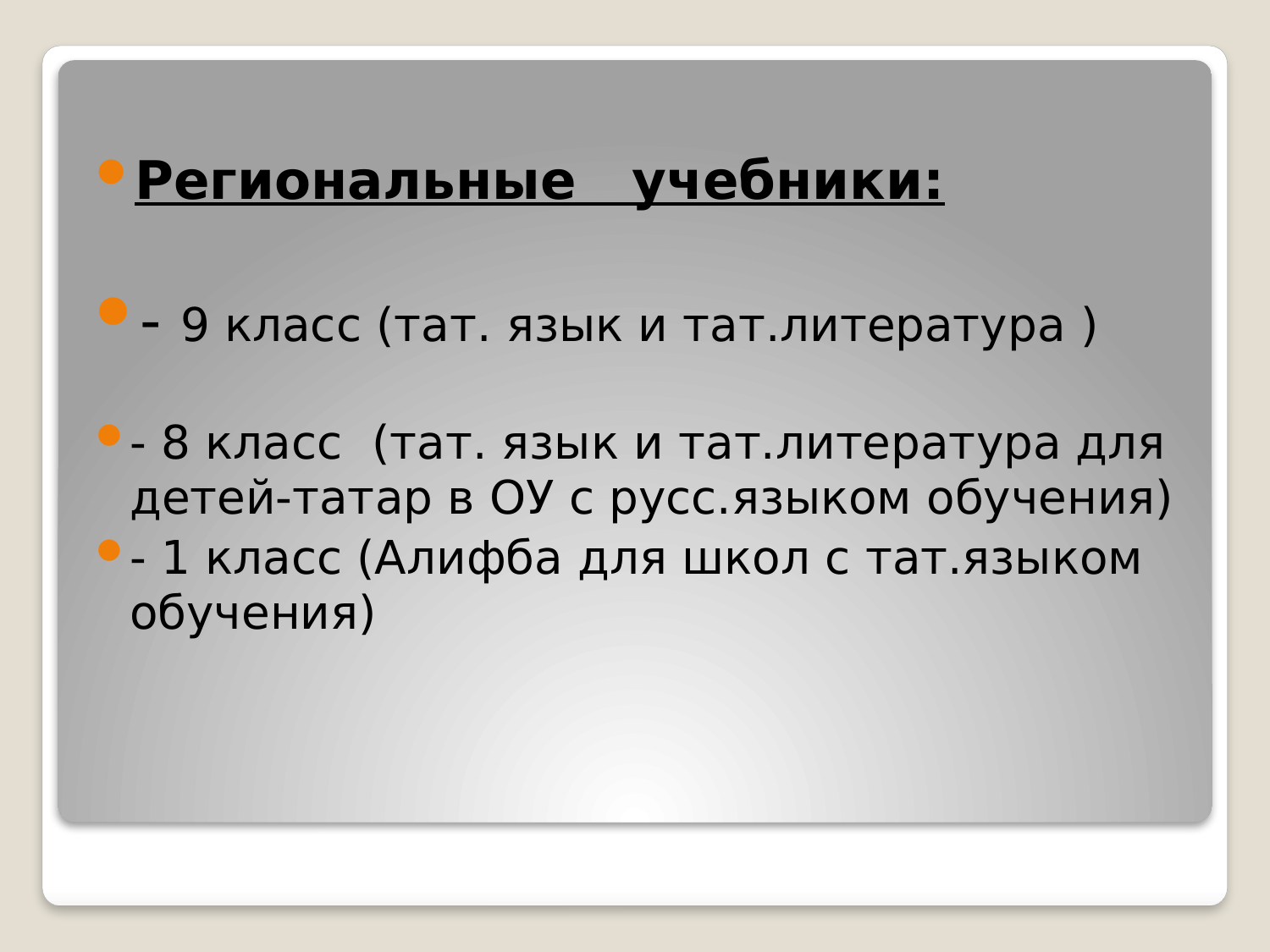

Региональные   учебники:

- 9 класс (тат. язык и тат.литература )
- 8 класс  (тат. язык и тат.литература для детей-татар в ОУ с русс.языком обучения)
- 1 класс (Алифба для школ с тат.языком обучения)
#